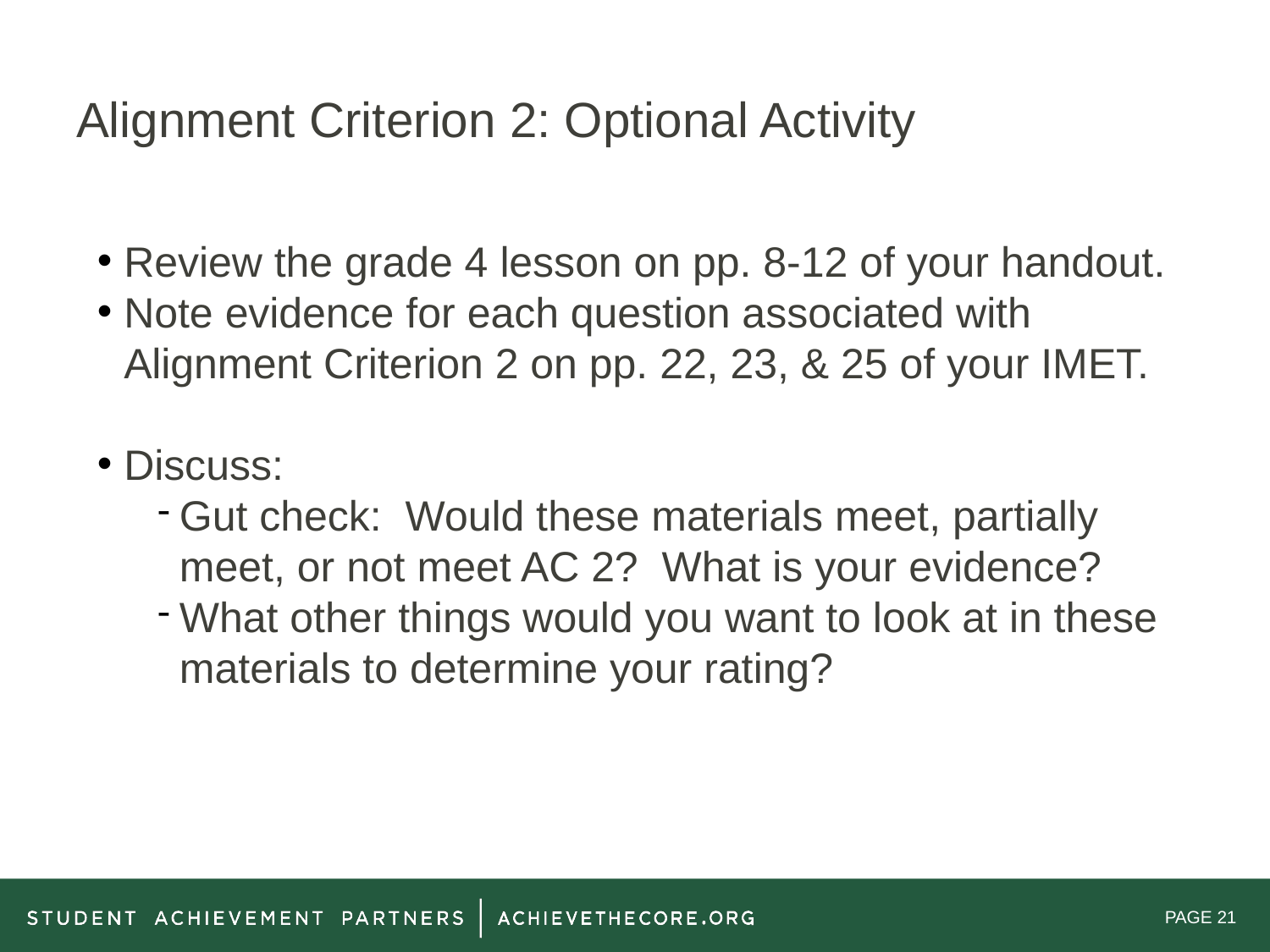

# Alignment Criterion 2: Optional Activity
Review the grade 4 lesson on pp. 8-12 of your handout.
Note evidence for each question associated with Alignment Criterion 2 on pp. 22, 23, & 25 of your IMET.

Discuss:
Gut check:  Would these materials meet, partially meet, or not meet AC 2?  What is your evidence?
What other things would you want to look at in these materials to determine your rating?